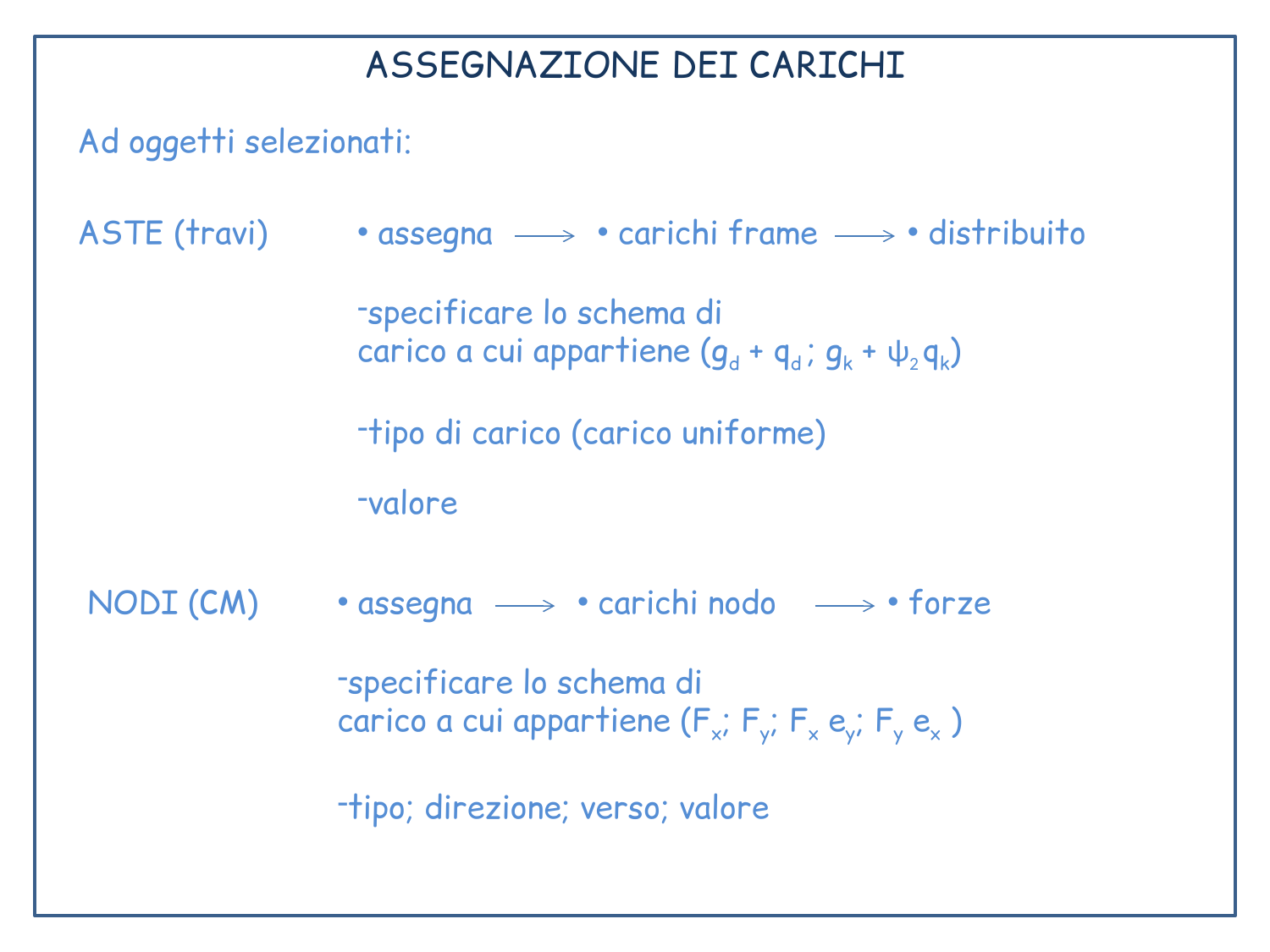

ASSEGNAZIONE DEI CARICHI
Ad oggetti selezionati:
 assegna
 carichi frame
 distribuito
ASTE (travi)
specificare lo schema di
carico a cui appartiene (gd + qd ; gk + ψ2 qk)
tipo di carico (carico uniforme)
valore
 assegna
 carichi nodo
 forze
NODI (CM)
specificare lo schema di
carico a cui appartiene (Fx; Fy; Fx ey; Fy ex )
tipo; direzione; verso; valore